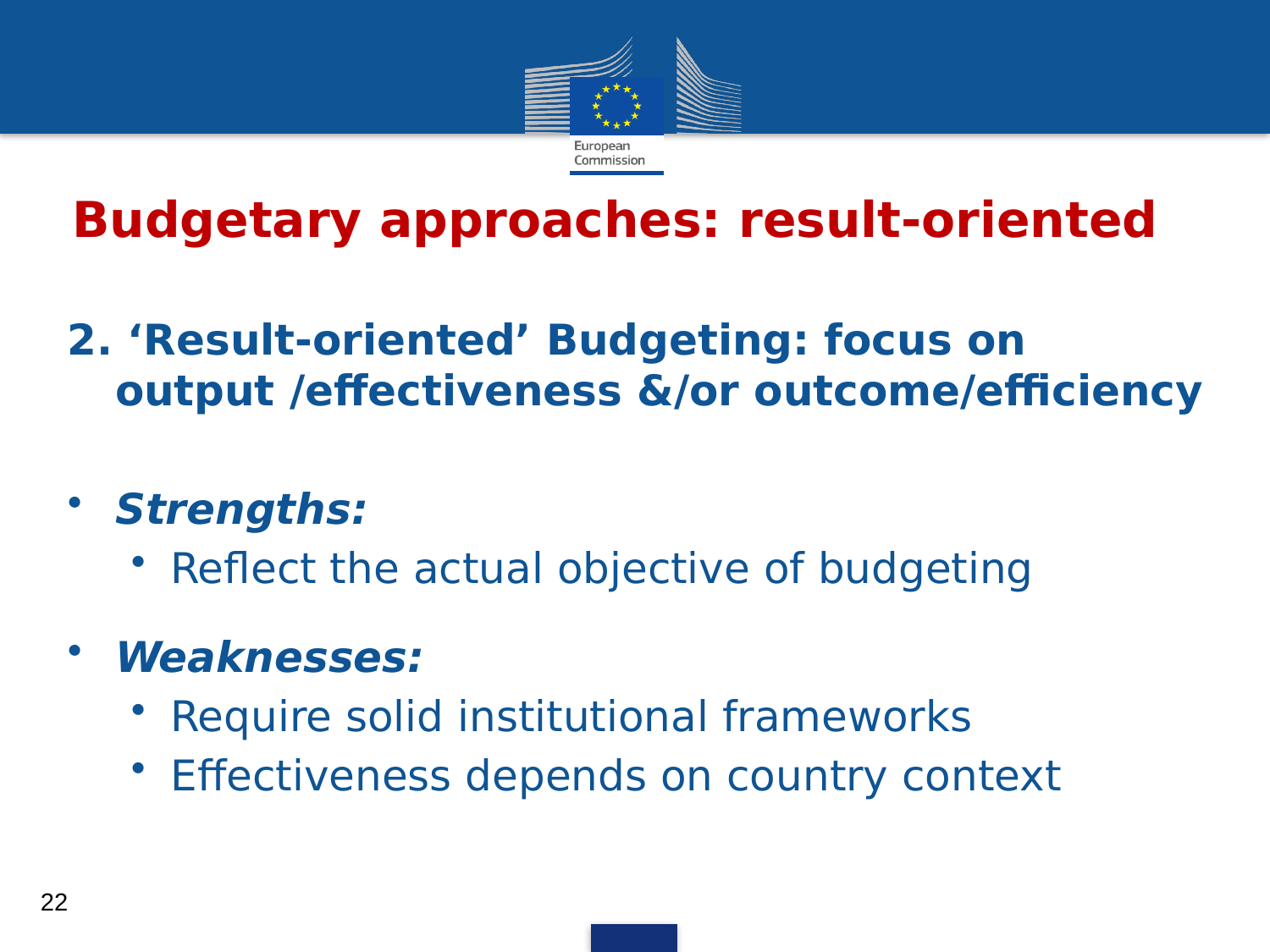

# Budgetary approaches: result-oriented
2. ‘Result-oriented’ Budgeting: focus on output /effectiveness &/or outcome/efficiency

Strengths:
Reflect the actual objective of budgeting

Weaknesses:
Require solid institutional frameworks
Effectiveness depends on country context
22